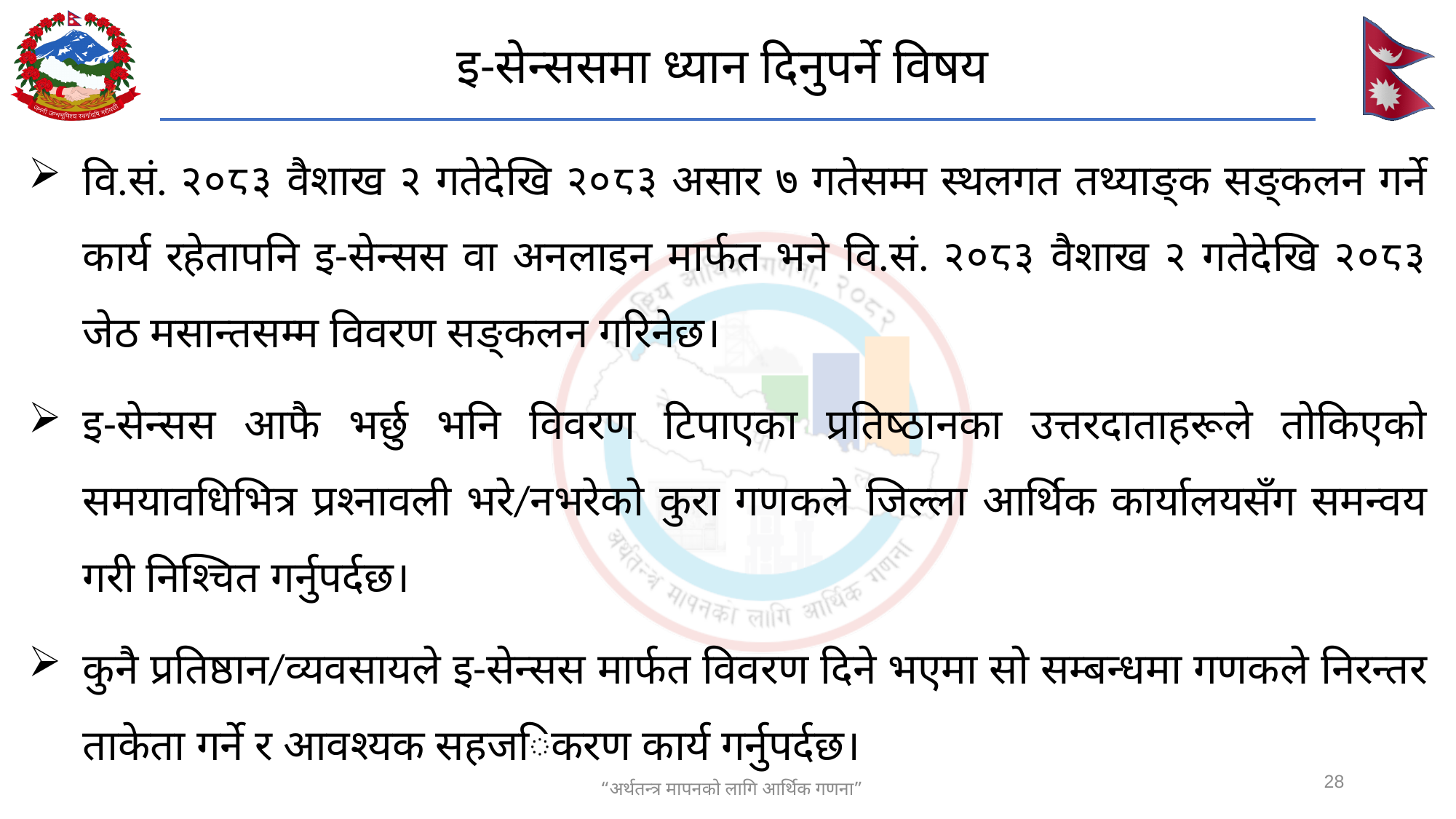

# इ-सेन्ससमा ध्यान दिनुपर्ने विषय
वि.सं. २०८३ वैशाख २ गतेदेखि २०८३ असार ७ गतेसम्म स्थलगत तथ्याङ्क सङ्कलन गर्ने कार्य रहेतापनि इ-सेन्सस वा अनलाइन मार्फत भने वि.सं. २०८३ वैशाख २ गतेदेखि २०८३ जेठ मसान्तसम्म विवरण सङ्कलन गरिनेछ।
इ-सेन्सस आफै भर्छु भनि विवरण टिपाएका प्रतिष्ठानका उत्तरदाताहरूले तोकिएको समयावधिभित्र प्रश्नावली भरे/नभरेको कुरा गणकले जिल्ला आर्थिक कार्यालयसँग समन्वय गरी निश्चित गर्नुपर्दछ।
कुनै प्रतिष्ठान/व्यवसायले इ-सेन्सस मार्फत विवरण दिने भएमा सो सम्बन्धमा गणकले निरन्तर ताकेता गर्ने र आवश्यक सहजिकरण कार्य गर्नुपर्दछ।

28
“अर्थतन्त्र मापनको लागि आर्थिक गणना”